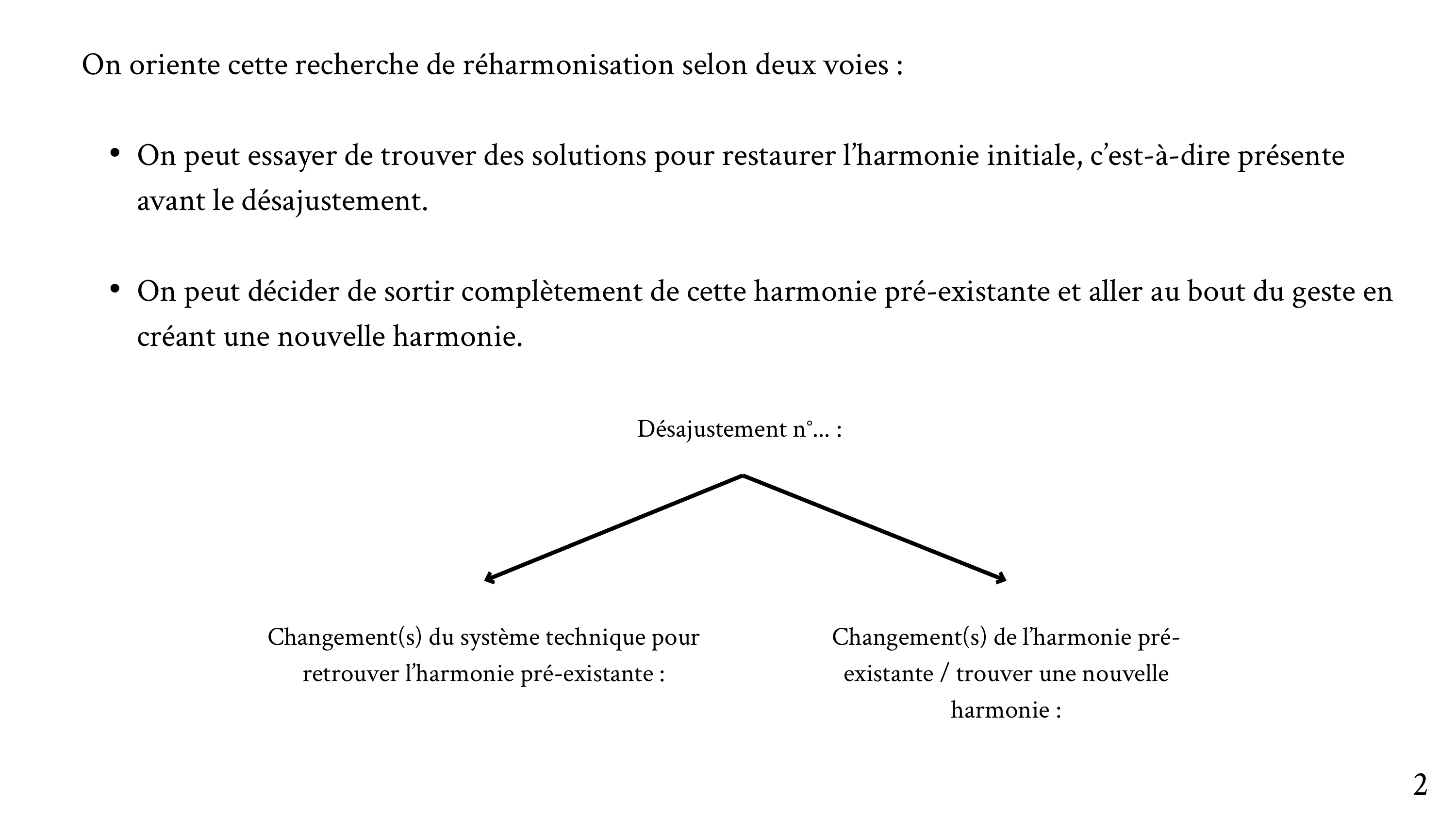

On oriente cette recherche de réharmonisation selon deux voies :

On peut essayer de trouver des solutions pour restaurer l’harmonie initiale, c’est-à-dire présente avant le désajustement.

On peut décider de sortir complètement de cette harmonie pré-existante et aller au bout du geste en créant une nouvelle harmonie.
Désajustement n°... :

Changement(s) du système technique pour retrouver l’harmonie pré-existante :

Changement(s) de l’harmonie pré-existante / trouver une nouvelle harmonie :
20